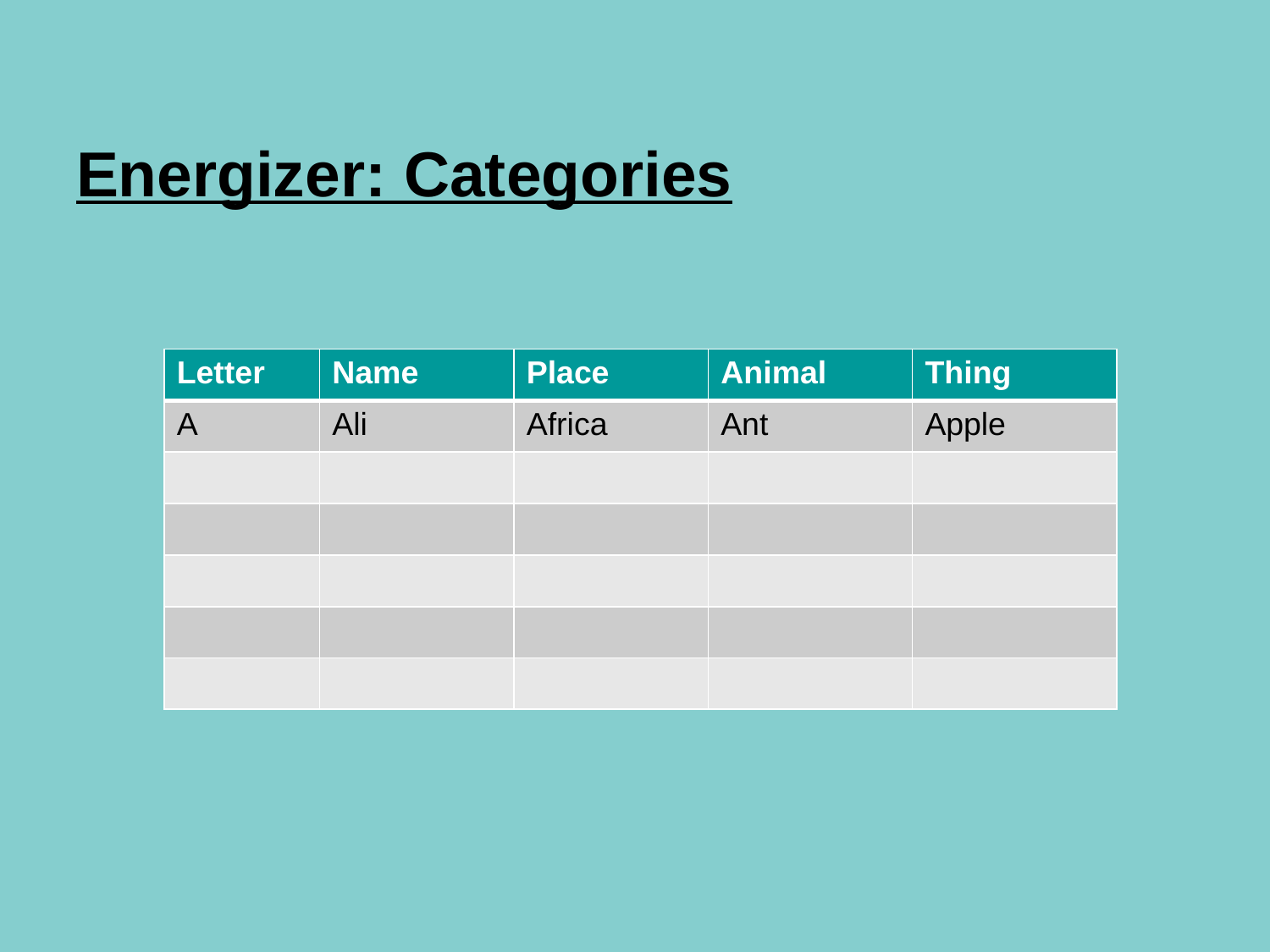

# Energizer: Categories
| Letter | Name | Place | Animal | Thing |
| --- | --- | --- | --- | --- |
| A | Ali | Africa | Ant | Apple |
|  |  |  |  |  |
|  |  |  |  |  |
|  |  |  |  |  |
|  |  |  |  |  |
|  |  |  |  |  |